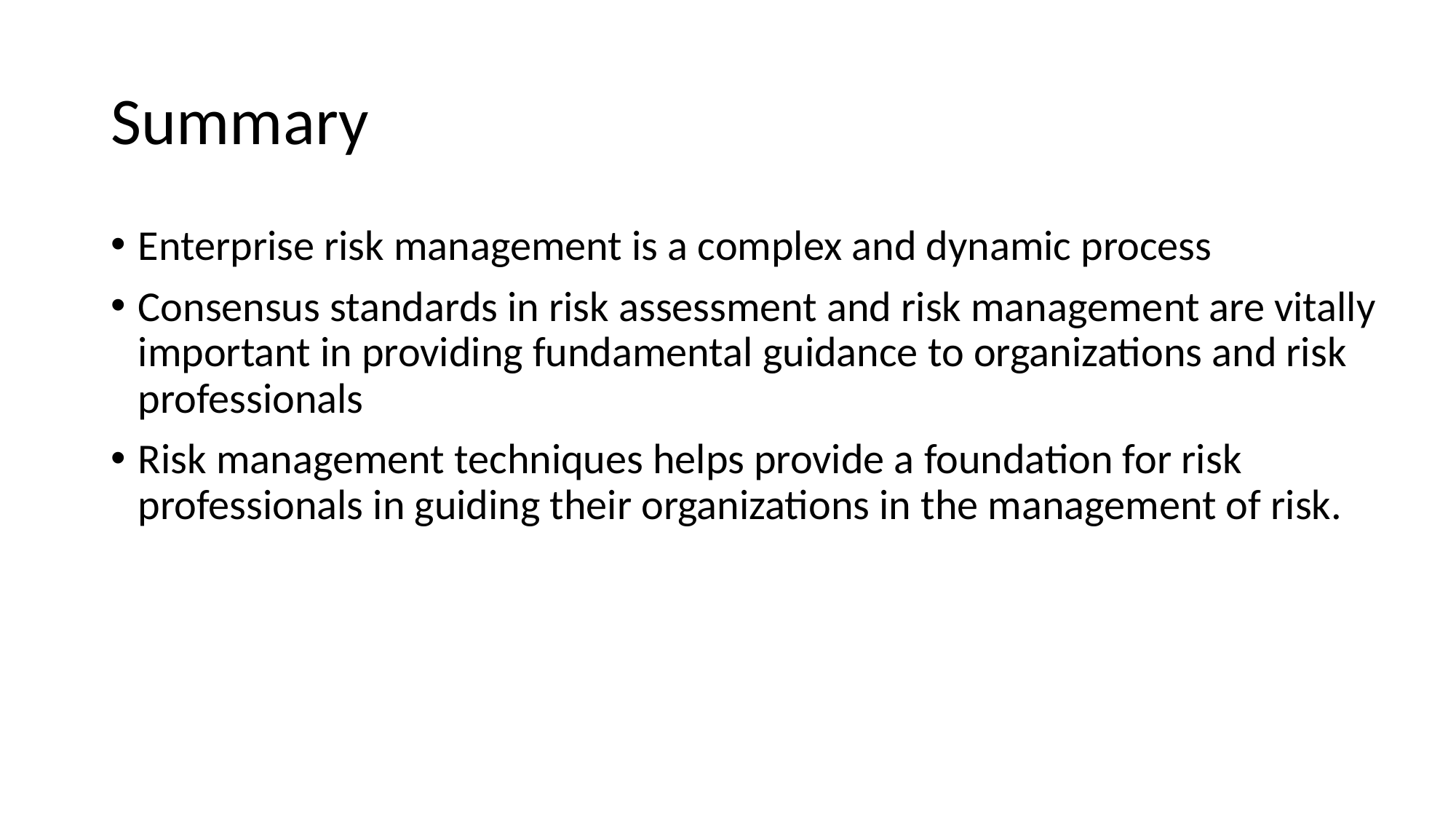

# Summary
Enterprise risk management is a complex and dynamic process
Consensus standards in risk assessment and risk management are vitally important in providing fundamental guidance to organizations and risk professionals
Risk management techniques helps provide a foundation for risk professionals in guiding their organizations in the management of risk.